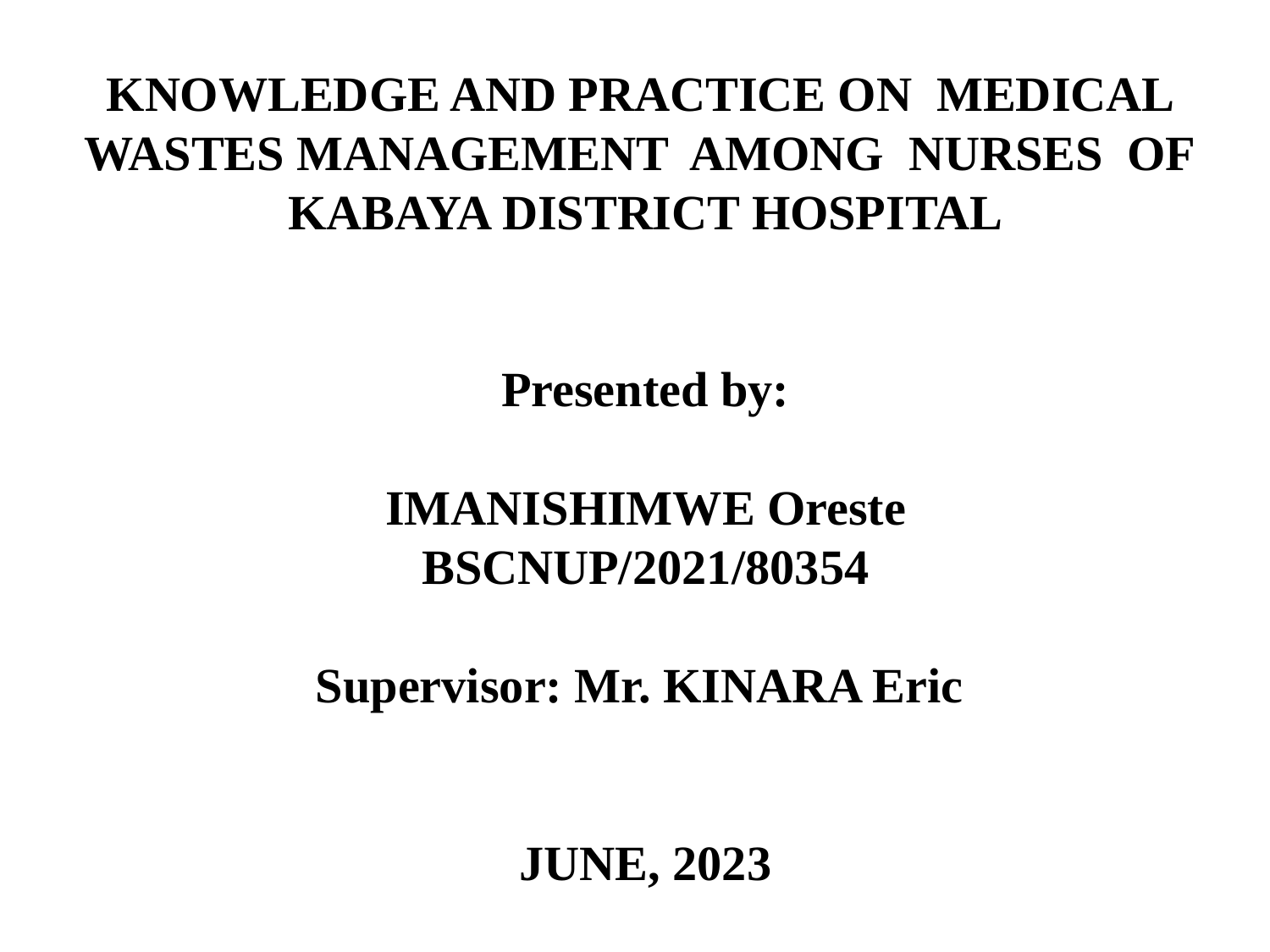

# KNOWLEDGE AND PRACTICE ON  MEDICAL  WASTES MANAGEMENT  AMONG  NURSES  OF  KABAYA DISTRICT HOSPITAL Presented by:   IMANISHIMWE Oreste BSCNUP/2021/80354 Supervisor: Mr. KINARA Eric JUNE, 2023